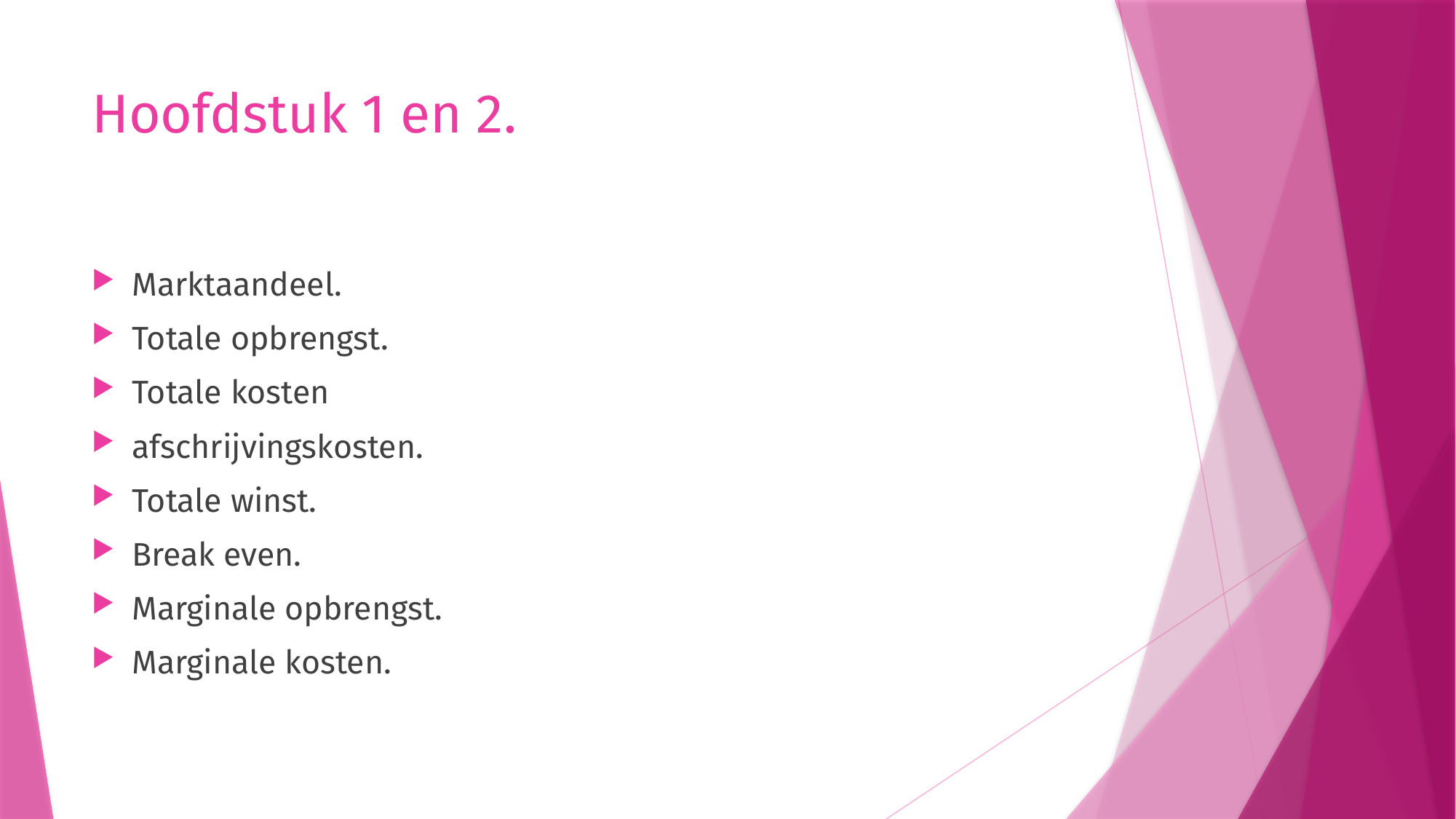

# Hoofdstuk 1 en 2.
Marktaandeel.
Totale opbrengst.
Totale kosten
afschrijvingskosten.
Totale winst.
Break even.
Marginale opbrengst.
Marginale kosten.